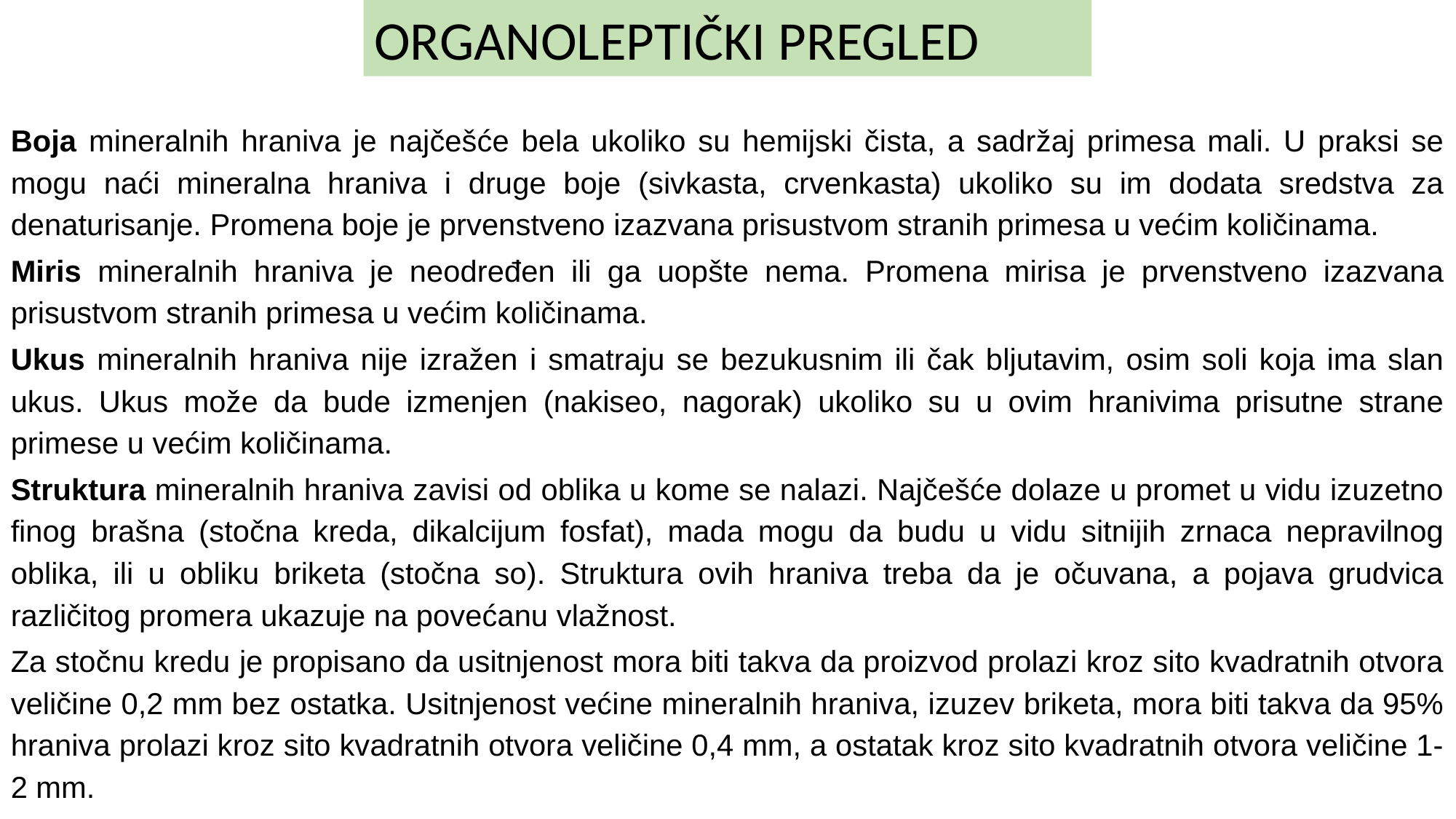

ORGANOLEPTIČKI PREGLED
Boja mineralnih hraniva je najčešće bela ukoliko su hemijski čista, a sadržaj primesa mali. U praksi se mogu naći mineralna hraniva i druge boje (sivkasta, crvenkasta) ukoliko su im dodata sredstva za denaturisanje. Promena boje je prvenstveno izazvana prisustvom stranih primesa u većim količinama.
Miris mineralnih hraniva je neodređen ili ga uopšte nema. Promena mirisa je prvenstveno izazvana prisustvom stranih primesa u većim količinama.
Ukus mineralnih hraniva nije izražen i smatraju se bezukusnim ili čak bljutavim, osim soli koja ima slan ukus. Ukus može da bude izmenjen (nakiseo, nagorak) ukoliko su u ovim hranivima prisutne strane primese u većim količinama.
Struktura mineralnih hraniva zavisi od oblika u kоme se nalazi. Najčešće dolaze u promet u vidu izuzetno finog brašna (stočna kreda, dikalcijum fosfat), mada mogu da budu u vidu sitnijih zrnaca nepravilnog oblika, ili u obliku briketa (stočna so). Struktura ovih hraniva treba da je očuvana, a pojava grudvica različitog promera ukazuje na povećanu vlažnost.
Za stočnu kredu je propisano da usitnjenost mora biti takva da proizvod prolazi kroz sito kvadratnih otvora veličine 0,2 mm bez ostatka. Usitnjenost većine mineralnih hraniva, izuzev briketa, mora biti takva da 95% hraniva prolazi kroz sito kvadratnih otvora veličine 0,4 mm, a ostatak kroz sito kvadratnih otvora veličine 1-2 mm.